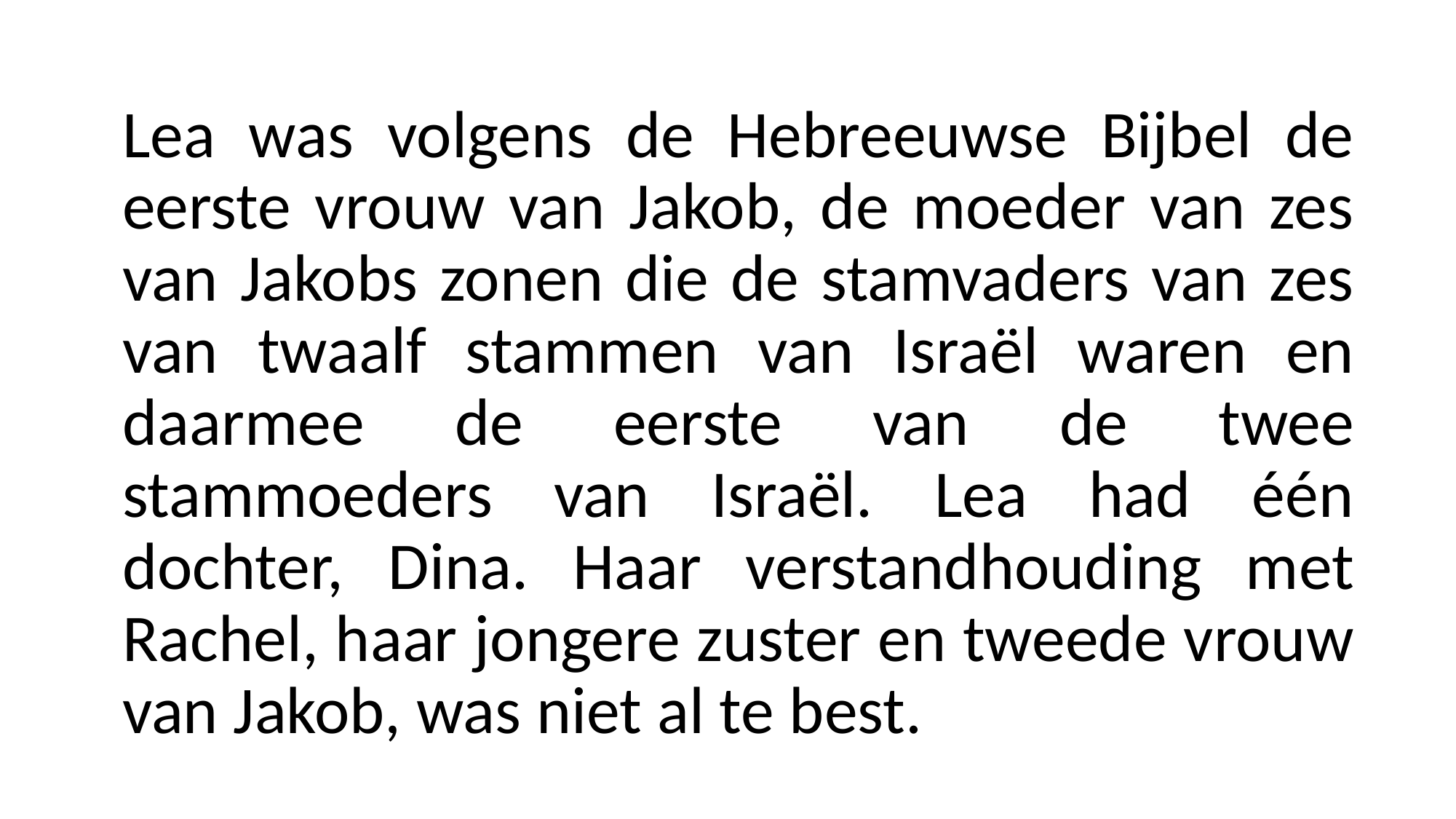

# Lea was volgens de Hebreeuwse Bijbel de eerste vrouw van Jakob, de moeder van zes van Jakobs zonen die de stamvaders van zes van twaalf stammen van Israël waren en daarmee de eerste van de twee stammoeders van Israël. Lea had één dochter, Dina. Haar verstandhouding met Rachel, haar jongere zuster en tweede vrouw van Jakob, was niet al te best.